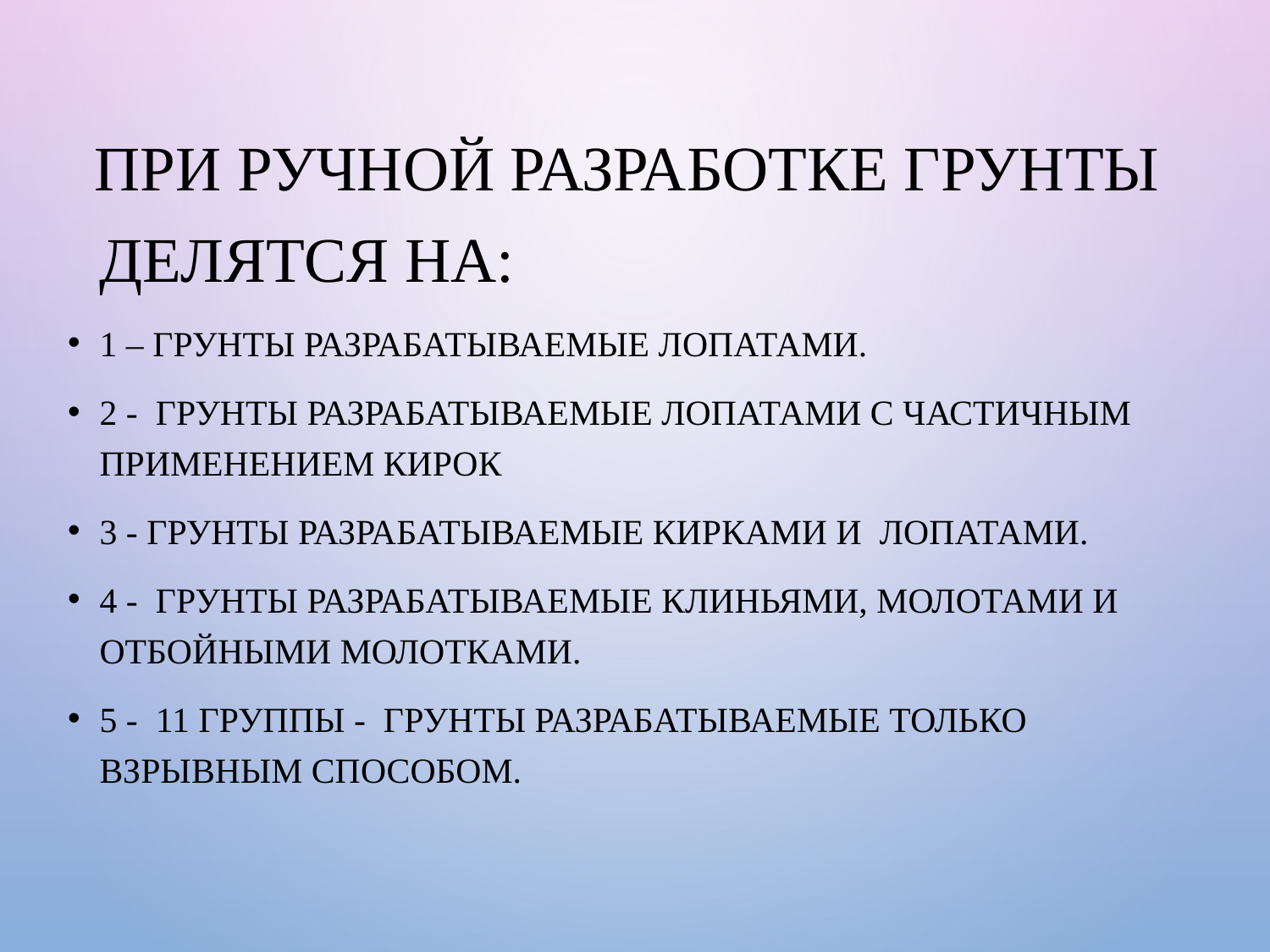

При ручной разработке грунты делятся на:
1 – грунты разрабатываемые лопатами.
2 -  грунты разрабатываемые лопатами с частичным применением кирок
3 - грунты разрабатываемые кирками и  лопатами.
4 -  грунты разрабатываемые клиньями, молотами и отбойными молотками.
5 -  11 группы -  грунты разрабатываемые только взрывным способом.